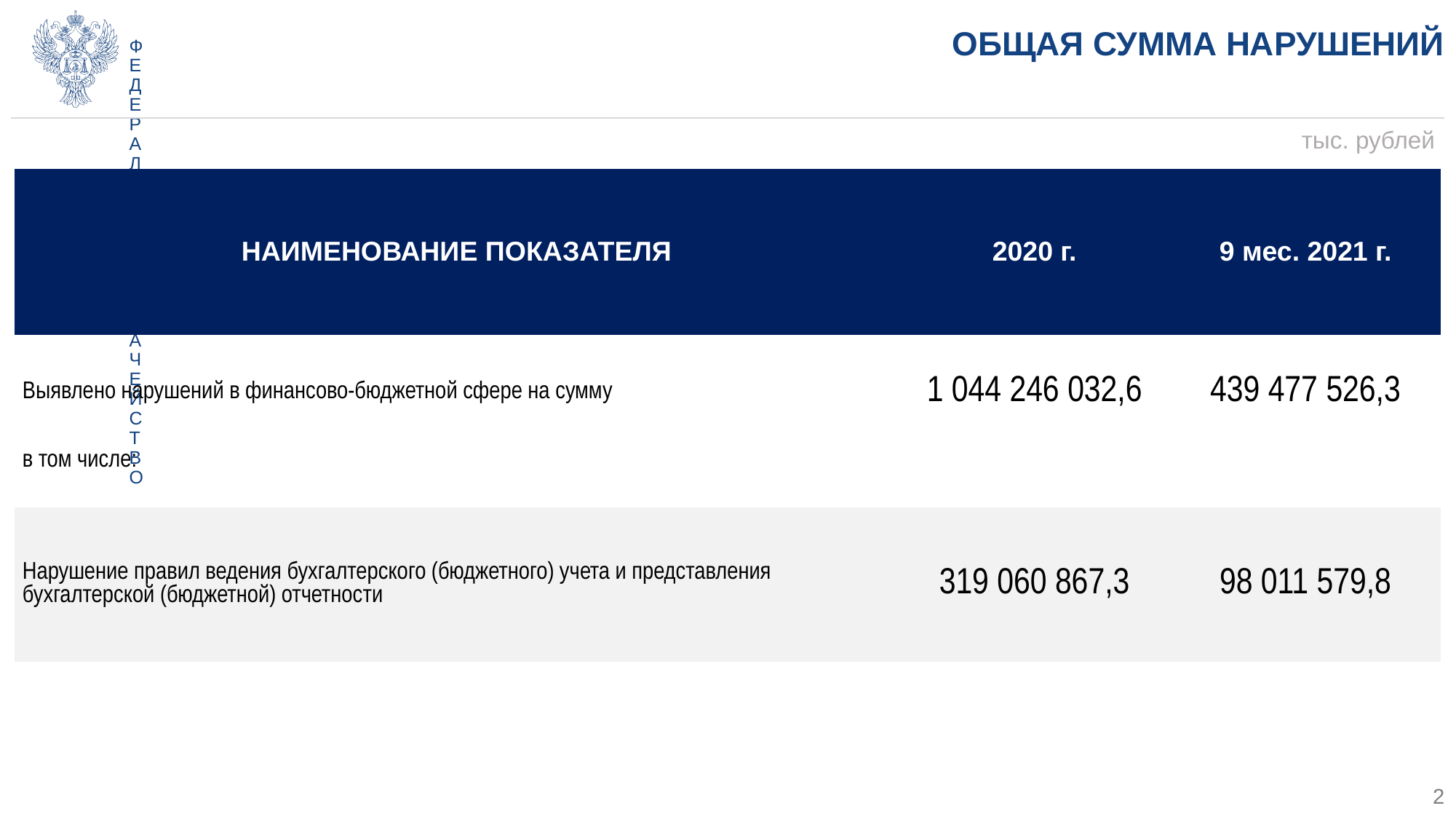

# ОБЩАЯ СУММА НАРУШЕНИЙ
тыс. рублей
| НАИМЕНОВАНИЕ ПОКАЗАТЕЛЯ | 2020 г. | 9 мес. 2021 г. |
| --- | --- | --- |
| Выявлено нарушений в финансово-бюджетной сфере на сумму | 1 044 246 032,6 | 439 477 526,3 |
| в том числе: |  |  |
| Нарушение правил ведения бухгалтерского (бюджетного) учета и представления бухгалтерской (бюджетной) отчетности | 319 060 867,3 | 98 011 579,8 |

2